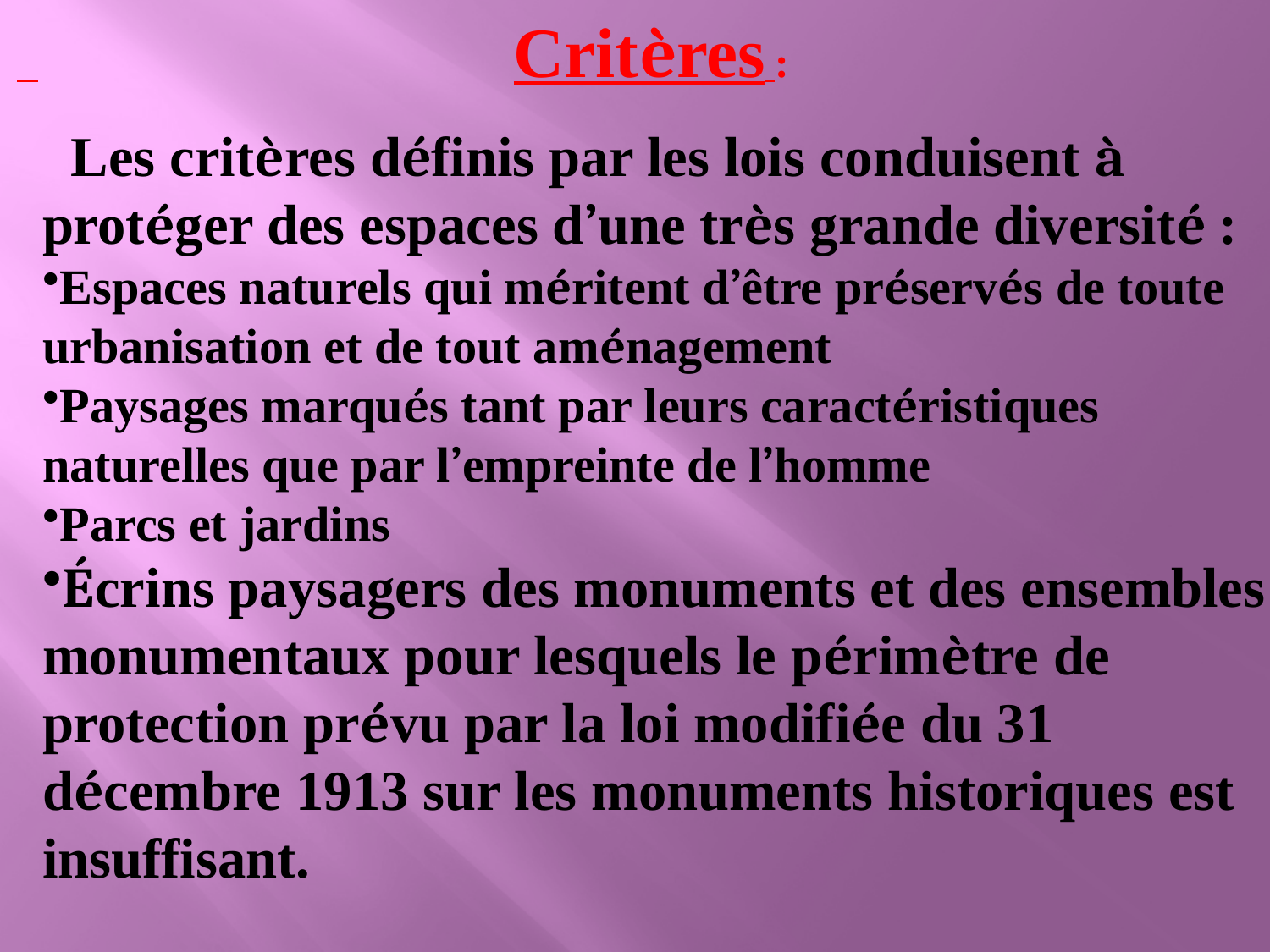

Critères :
  Les critères définis par les lois conduisent à protéger des espaces d’une très grande diversité :
Espaces naturels qui méritent d’être préservés de toute urbanisation et de tout aménagement
Paysages marqués tant par leurs caractéristiques naturelles que par l’empreinte de l’homme
Parcs et jardins
Écrins paysagers des monuments et des ensembles monumentaux pour lesquels le périmètre de protection prévu par la loi modifiée du 31 décembre 1913 sur les monuments historiques est insuffisant.